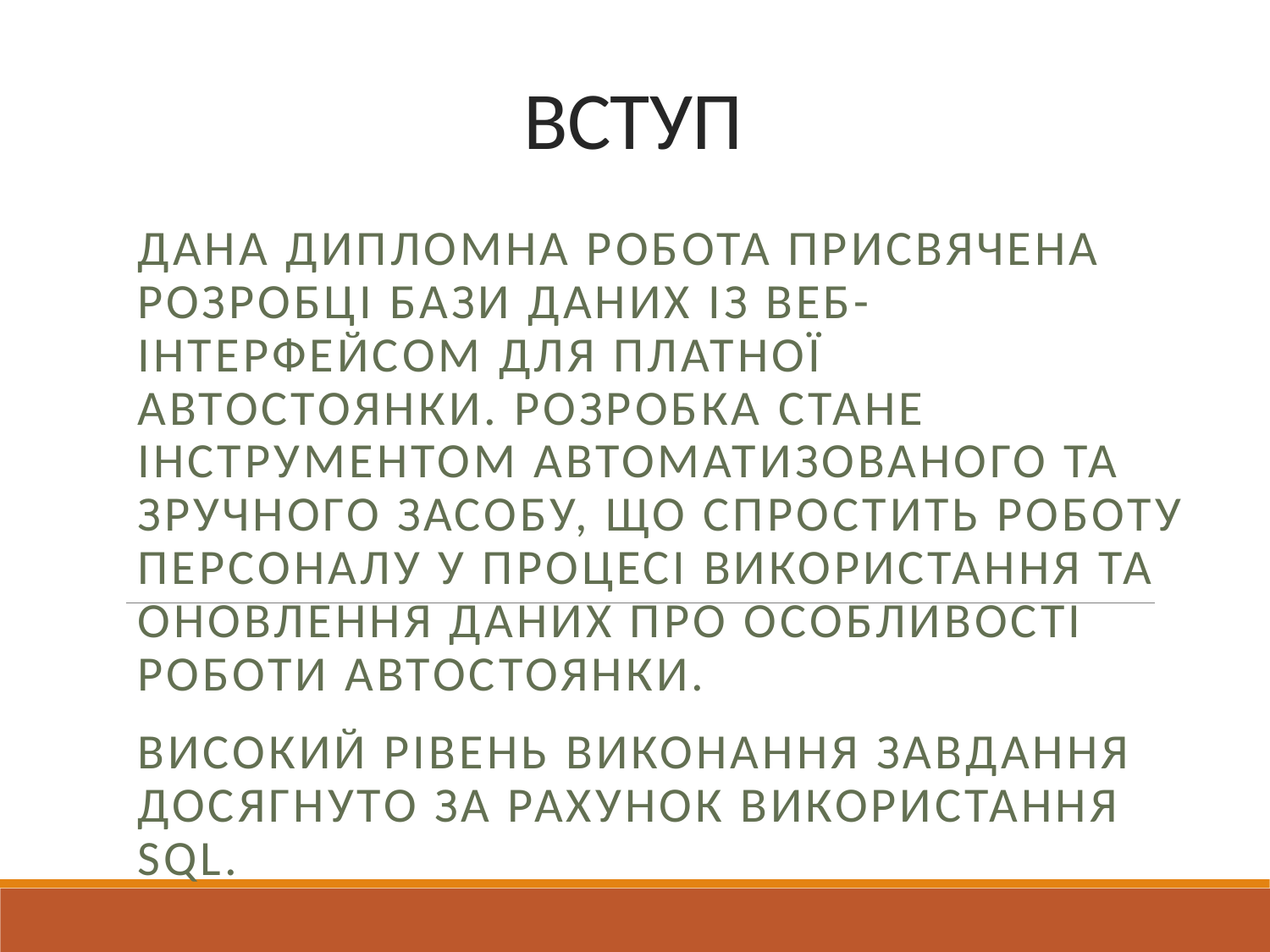

# ВСТУП
Дана дипломна робота присвячена розробці бази даних із веб-інтерфейсом для платної автостоянки. Розробка стане інструментом автоматизованого та зручного засобу, що спростить роботу персоналу у процесі використання та оновлення даних про особливості роботи автостоянки.
Високий рівень виконання завдання досягнуто за рахунок використання SQL.